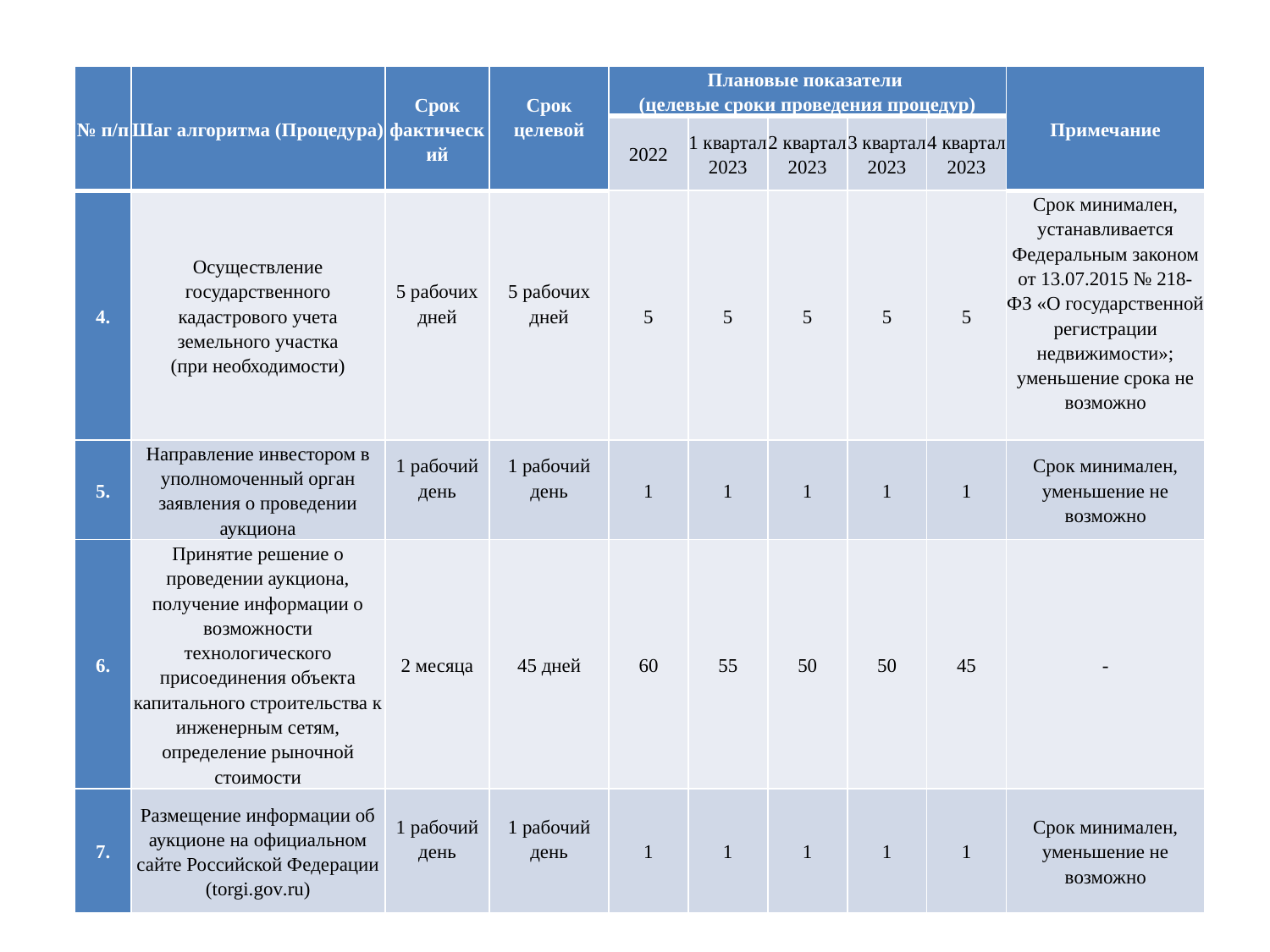

| № п/п | Шаг алгоритма (Процедура) | Срок фактический | Срок целевой | Плановые показатели (целевые сроки проведения процедур) |  |  |  |  | Примечание |
| --- | --- | --- | --- | --- | --- | --- | --- | --- | --- |
|  |  |  |  | 2022 | 1 квартал 2023 | 2 квартал 2023 | 3 квартал 2023 | 4 квартал 2023 |  |
| 4. | Осуществление государственного кадастрового учета земельного участка (при необходимости) | 5 рабочих дней | 5 рабочих дней | 5 | 5 | 5 | 5 | 5 | Срок минимален, устанавливается Федеральным законом от 13.07.2015 № 218-ФЗ «О государственной регистрации недвижимости»; уменьшение срока не возможно |
| 5. | Направление инвестором в уполномоченный орган заявления о проведении аукциона | 1 рабочий день | 1 рабочий день | 1 | 1 | 1 | 1 | 1 | Срок минимален, уменьшение не возможно |
| 6. | Принятие решение о проведении аукциона, получение информации о возможности технологического присоединения объекта капитального строительства к инженерным сетям, определение рыночной стоимости | 2 месяца | 45 дней | 60 | 55 | 50 | 50 | 45 | - |
| 7. | Размещение информации об аукционе на официальном сайте Российской Федерации (torgi.gov.ru) | 1 рабочий день | 1 рабочий день | 1 | 1 | 1 | 1 | 1 | Срок минимален, уменьшение не возможно |